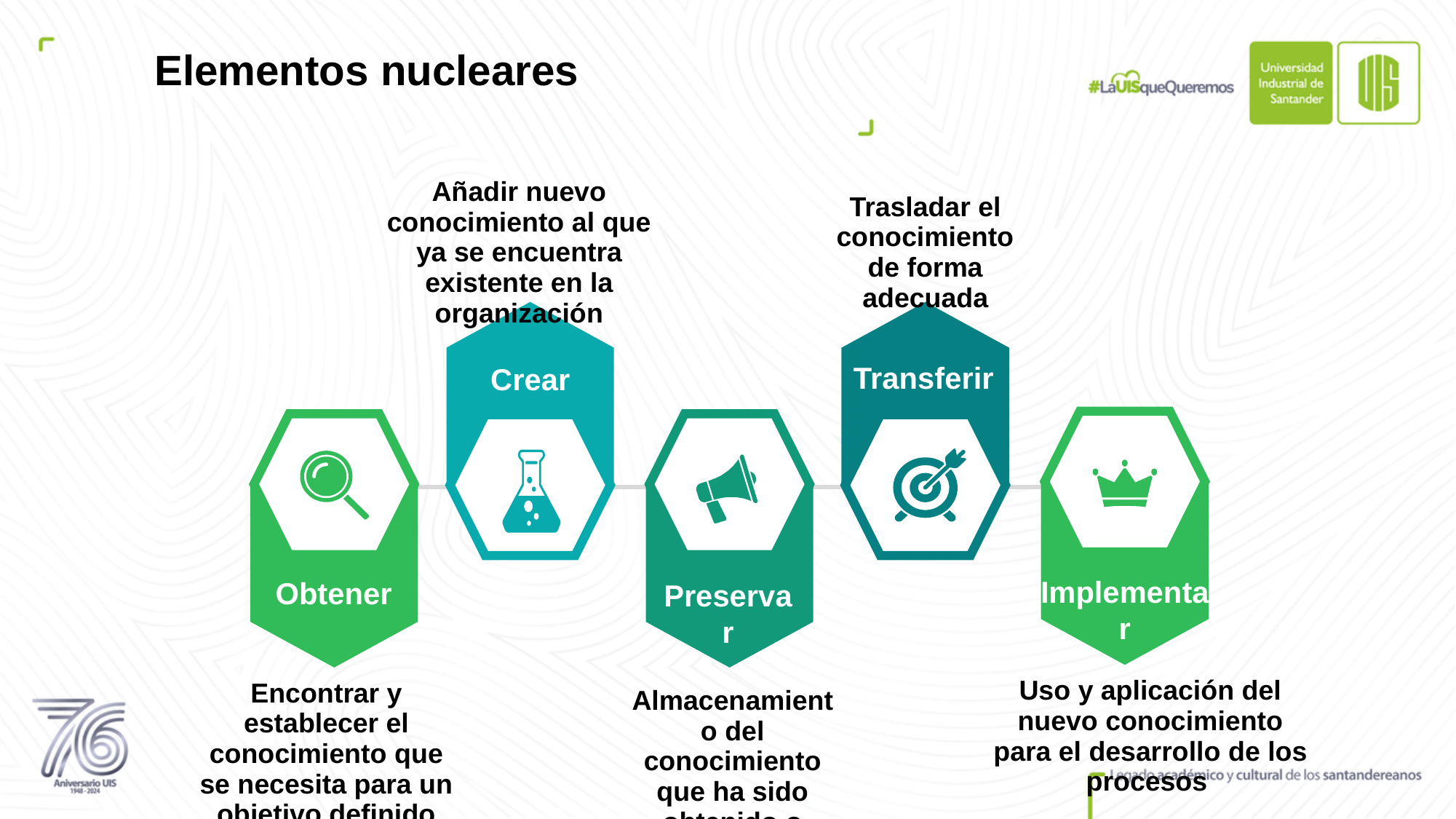

Elementos nucleares
Añadir nuevo conocimiento al que ya se encuentra existente en la organización
Trasladar el conocimiento de forma adecuada

Transferir
Crear

Implementar
Obtener
Preservar

Uso y aplicación del nuevo conocimiento para el desarrollo de los procesos
Encontrar y establecer el conocimiento que se necesita para un objetivo definido
Almacenamiento del conocimiento que ha sido obtenido o creado